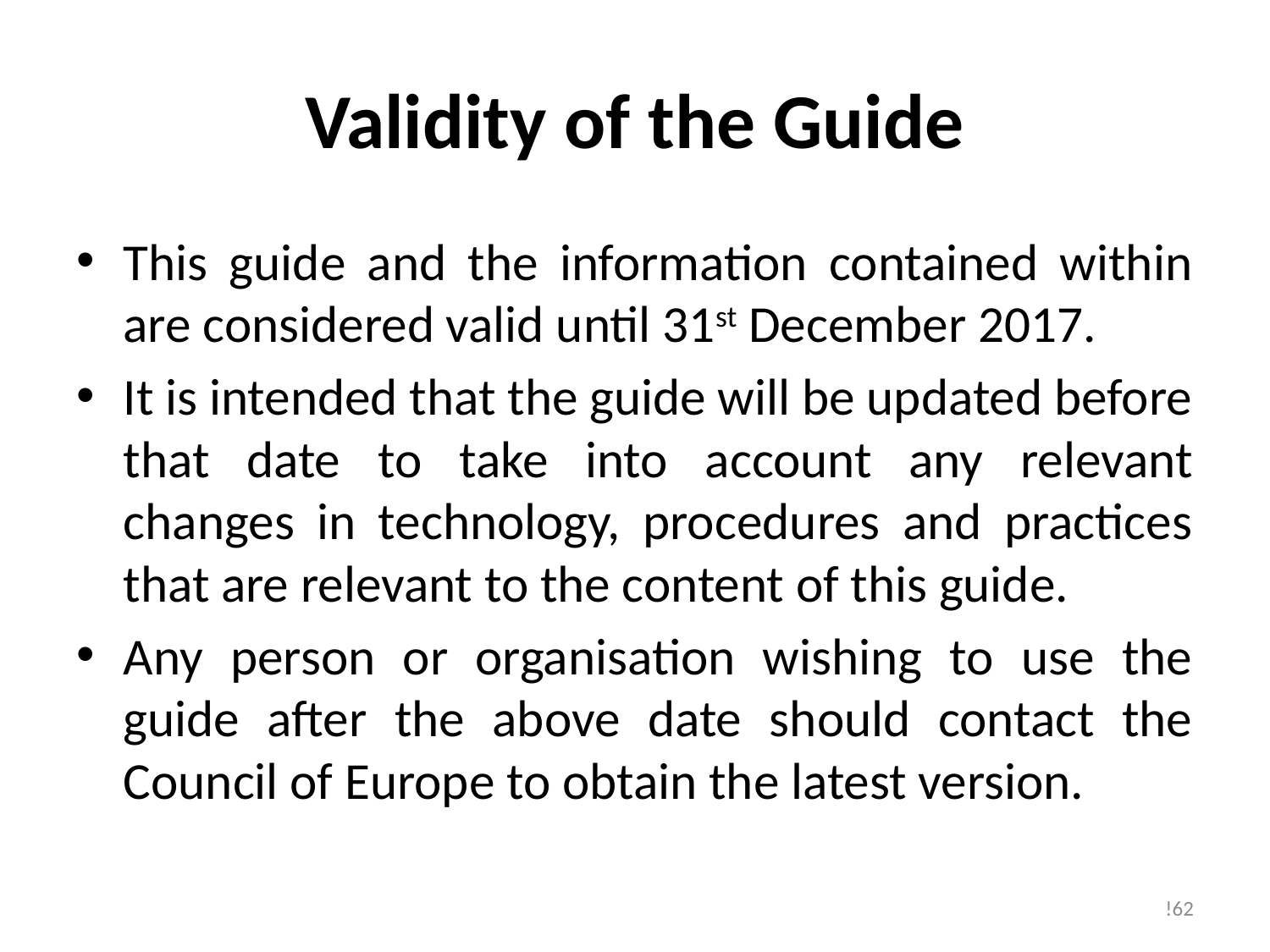

# Validity of the Guide
This guide and the information contained within are considered valid until 31st December 2017.
It is intended that the guide will be updated before that date to take into account any relevant changes in technology, procedures and practices that are relevant to the content of this guide.
Any person or organisation wishing to use the guide after the above date should contact the Council of Europe to obtain the latest version.

!62